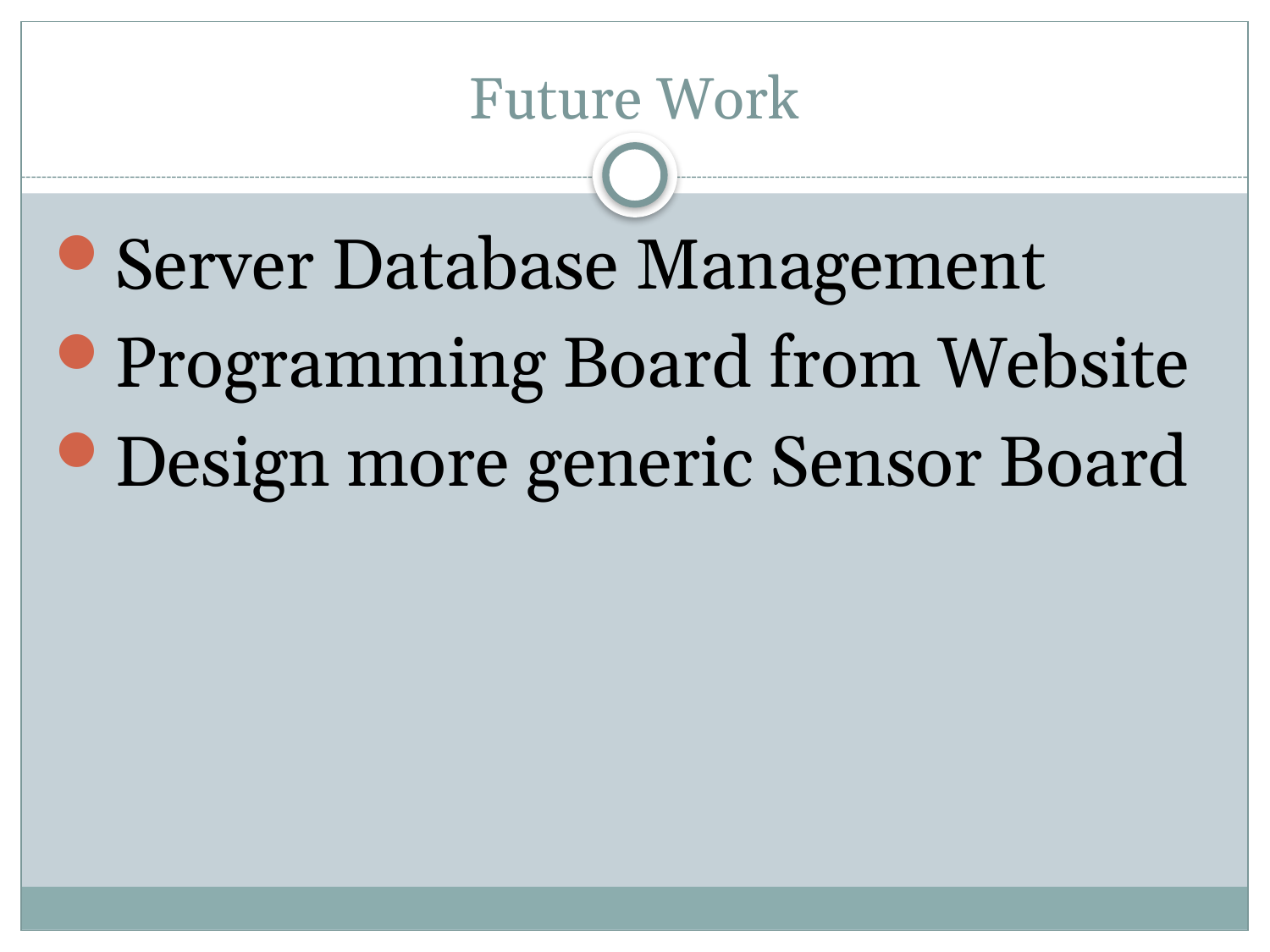

# Future Work
Server Database Management
Programming Board from Website
Design more generic Sensor Board